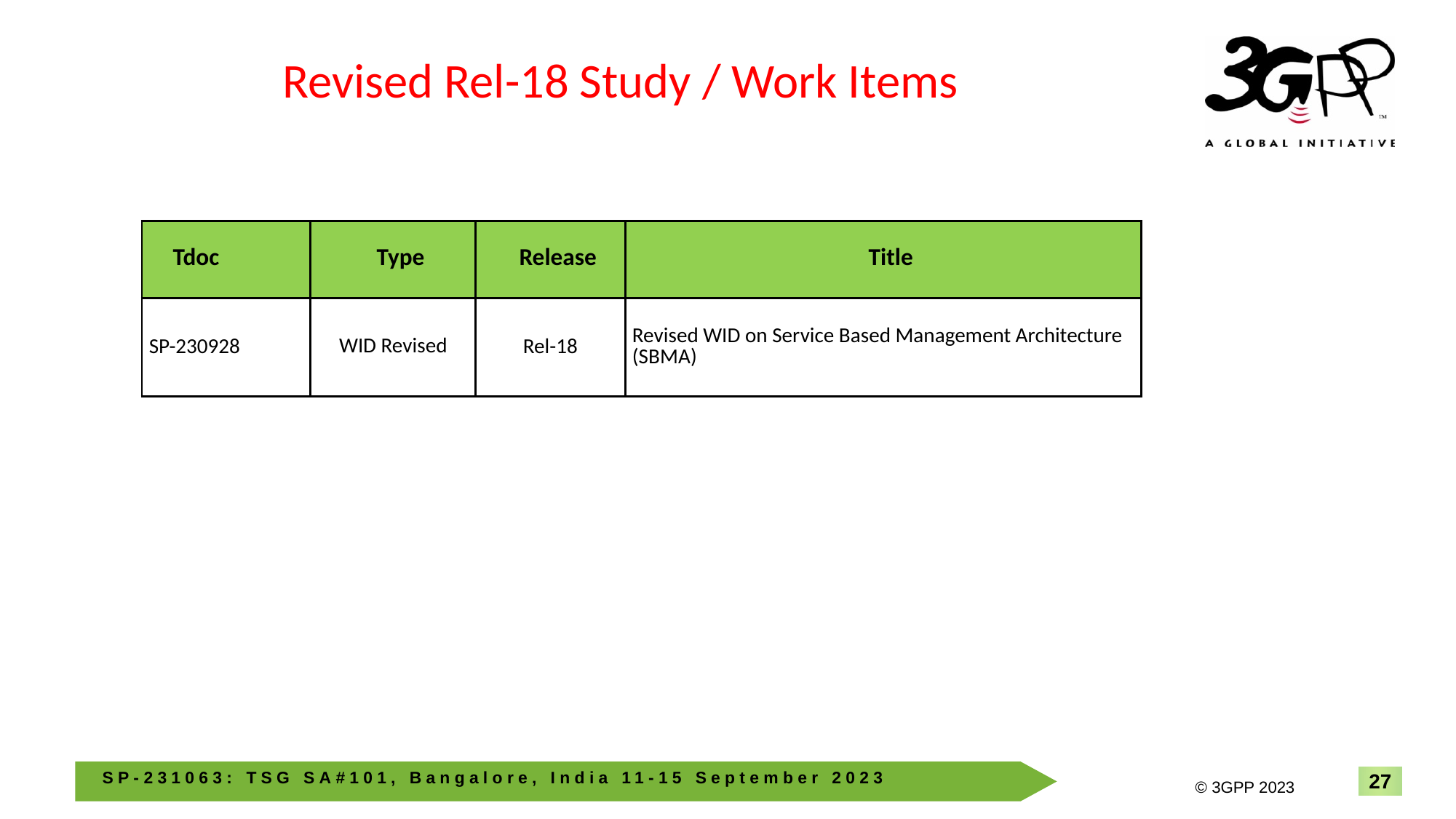

Revised Rel-18 Study / Work Items
| Tdoc | Type | Release | Title |
| --- | --- | --- | --- |
| SP-230928 | WID Revised | Rel-18 | Revised WID on Service Based Management Architecture (SBMA) |